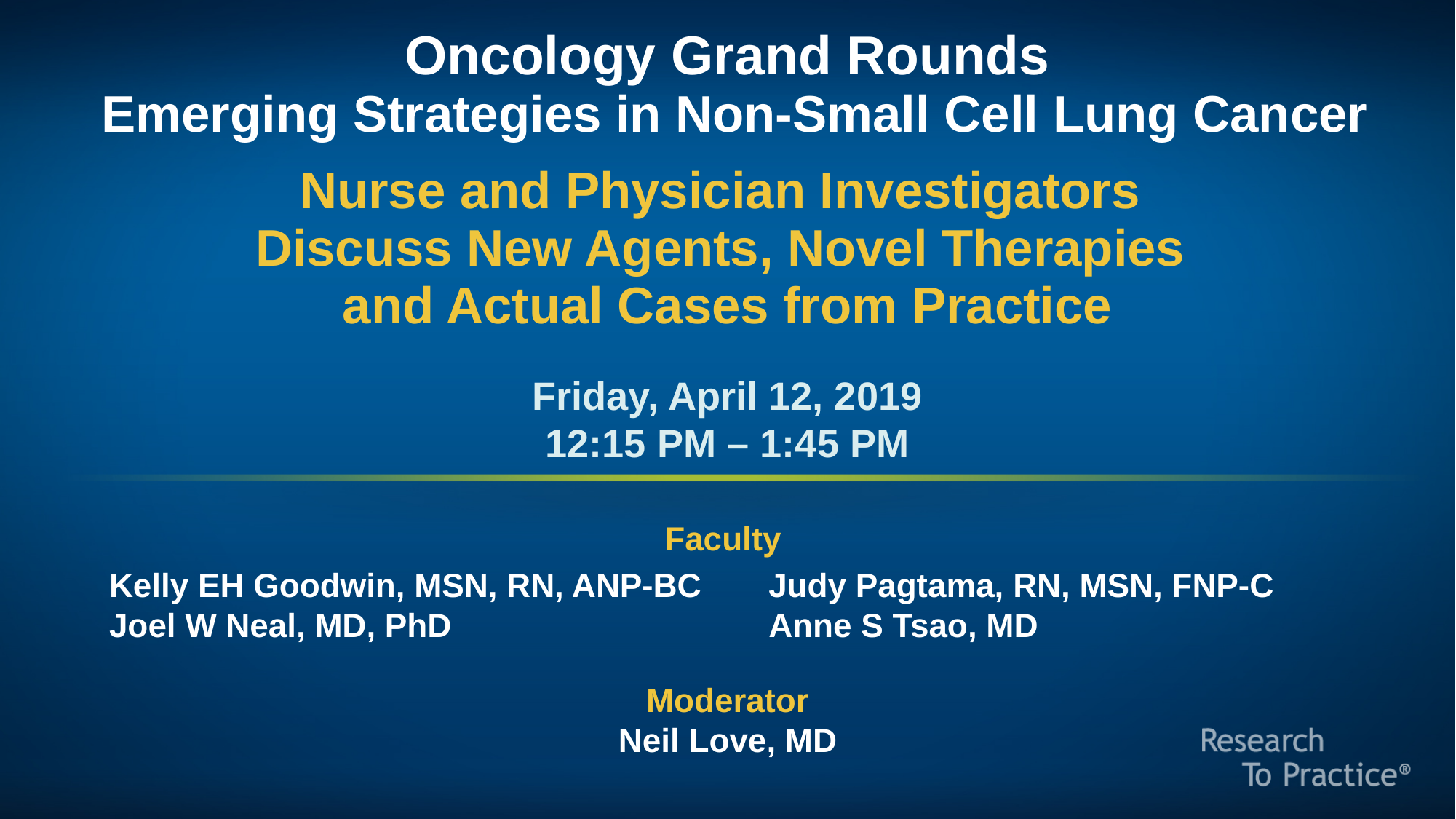

Oncology Grand Rounds
 Emerging Strategies in Non-Small Cell Lung Cancer
Nurse and Physician Investigators
Discuss New Agents, Novel Therapies
and Actual Cases from Practice
Friday, April 12, 2019
12:15 PM – 1:45 PM
Faculty
Kelly EH Goodwin, MSN, RN, ANP-BC
Joel W Neal, MD, PhD
Judy Pagtama, RN, MSN, FNP-C
Anne S Tsao, MD
Moderator
Neil Love, MD